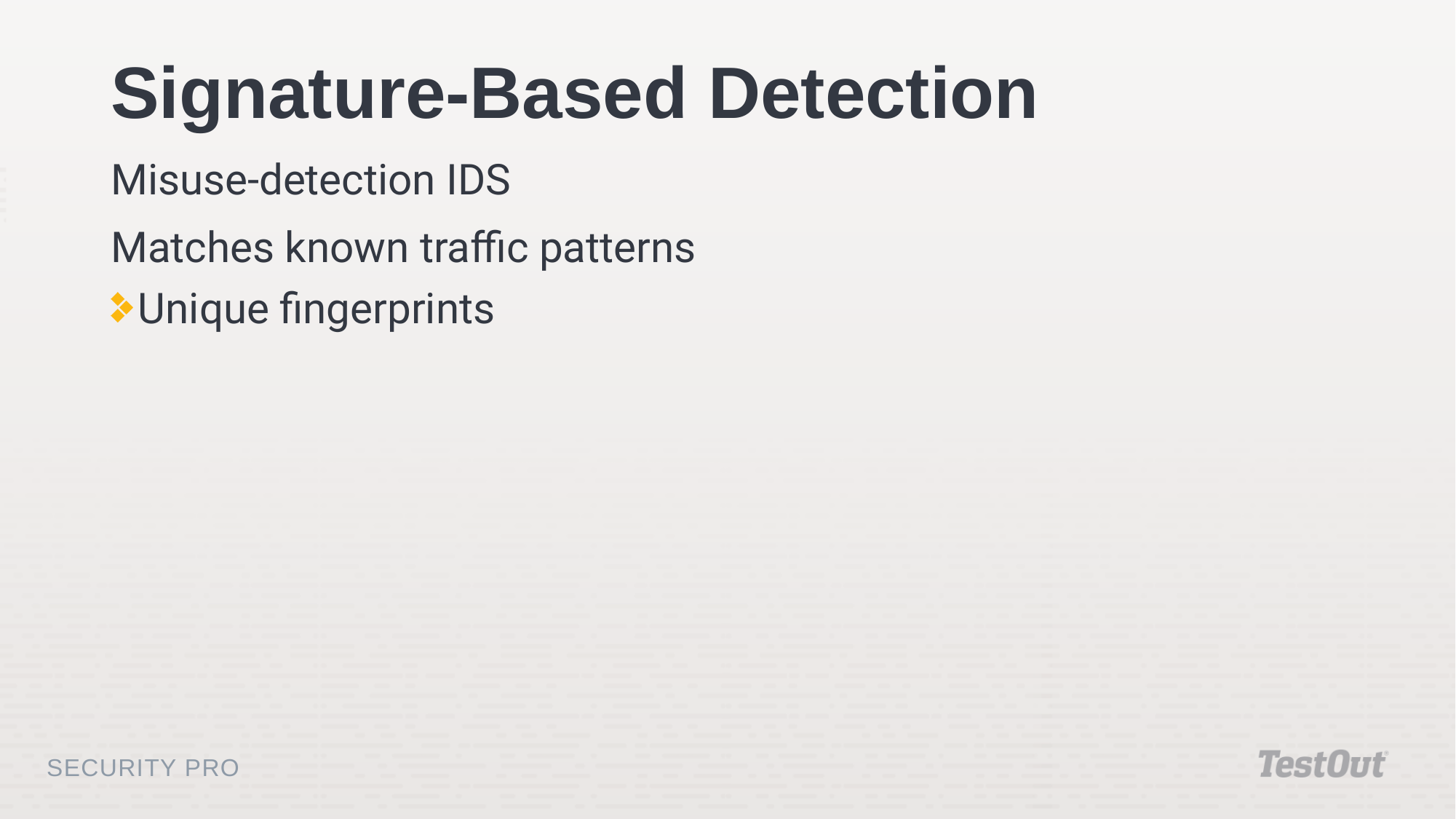

# Signature-Based Detection
Misuse-detection IDS
Matches known traffic patterns
Unique fingerprints
Security Pro